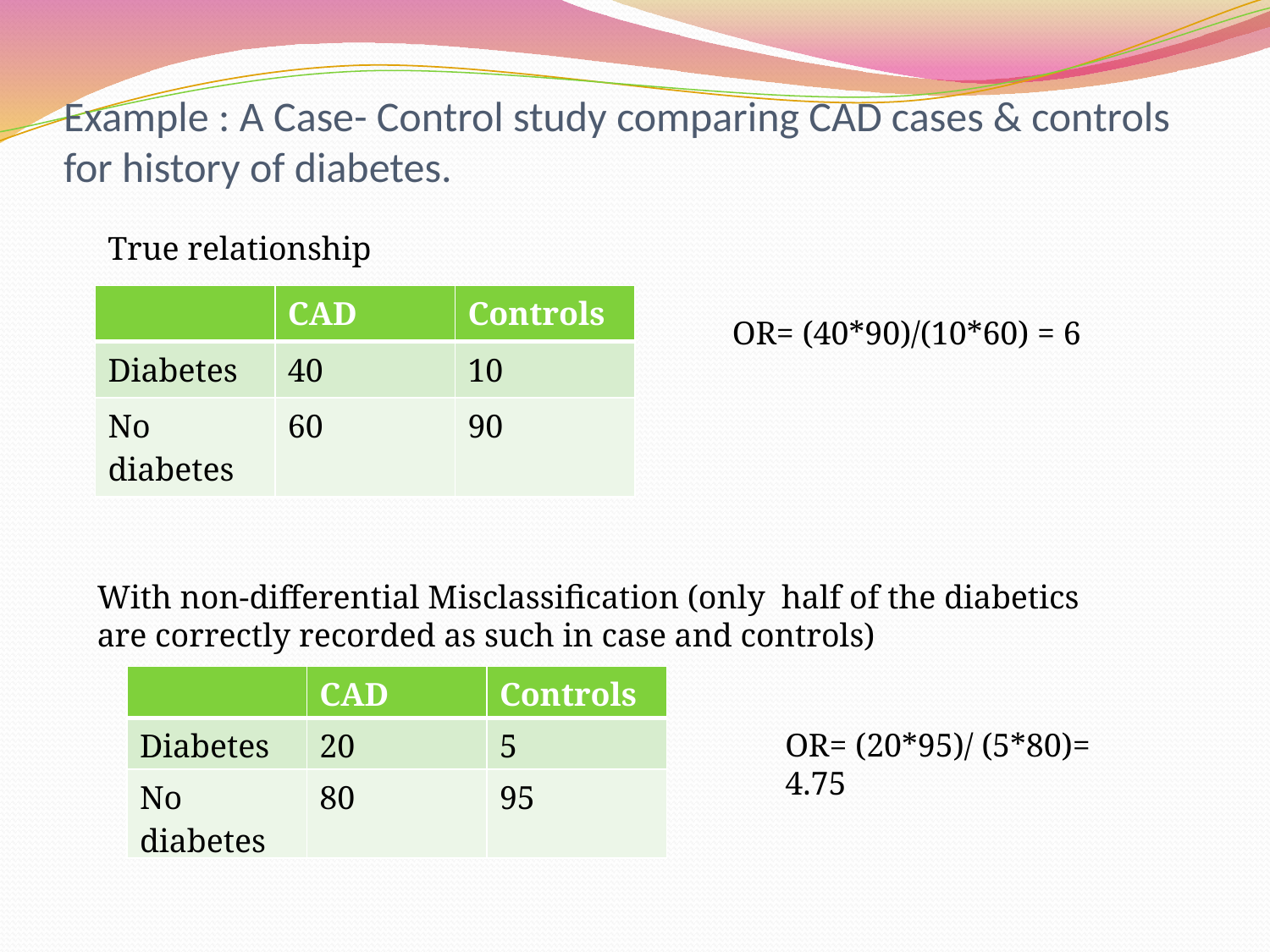

# Example : A Case- Control study comparing CAD cases & controls for history of diabetes.
True relationship
|  | CAD | Controls |
| --- | --- | --- |
| Diabetes | 40 | 10 |
| No diabetes | 60 | 90 |
OR= (40*90)/(10*60) = 6
With non-differential Misclassification (only  half of the diabetics are correctly recorded as such in case and controls)
|  | CAD | Controls |
| --- | --- | --- |
| Diabetes | 20 | 5 |
| No diabetes | 80 | 95 |
OR= (20*95)/ (5*80)= 4.75